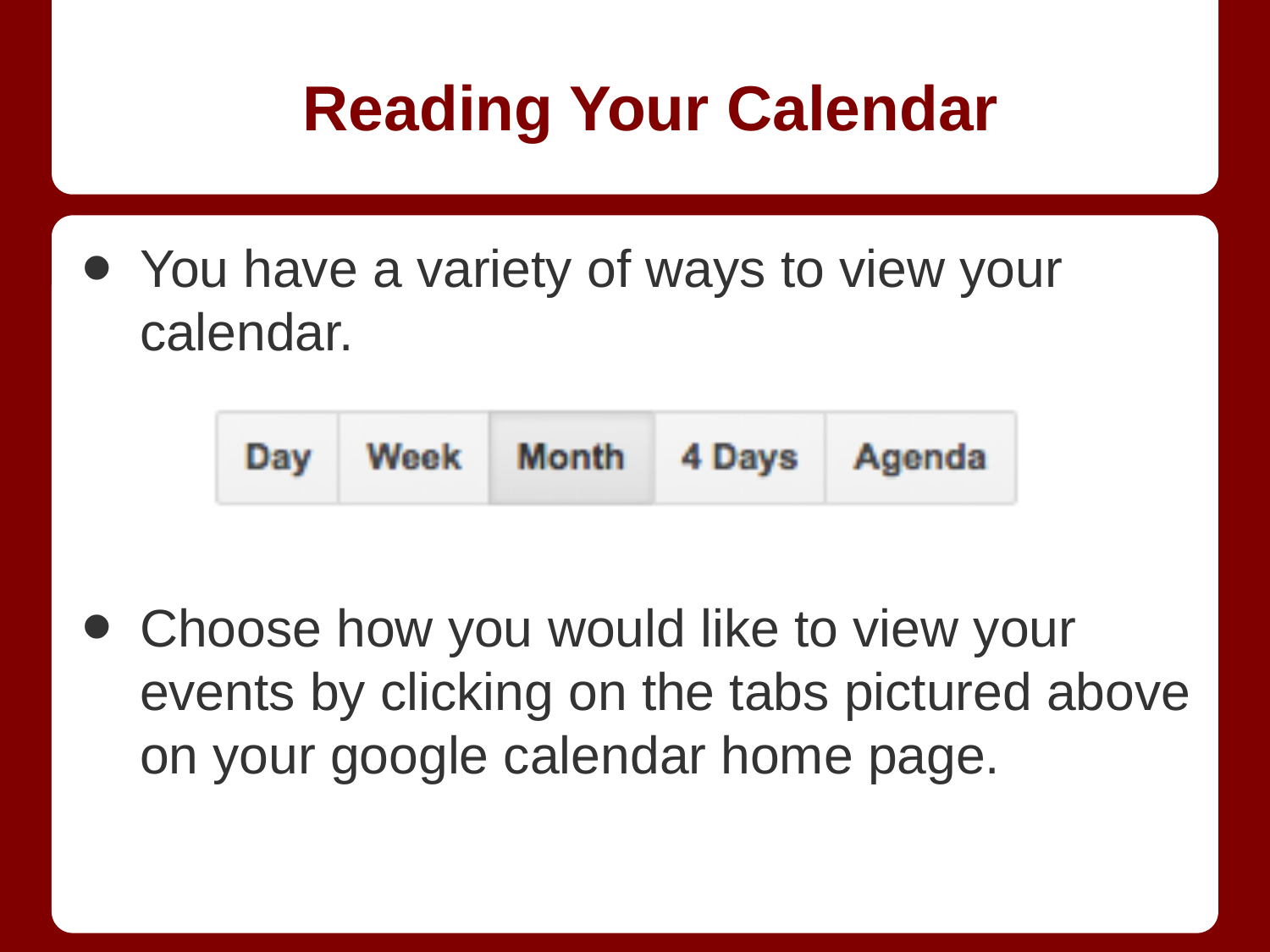

# Reading Your Calendar
You have a variety of ways to view your calendar.

Choose how you would like to view your events by clicking on the tabs pictured above on your google calendar home page.